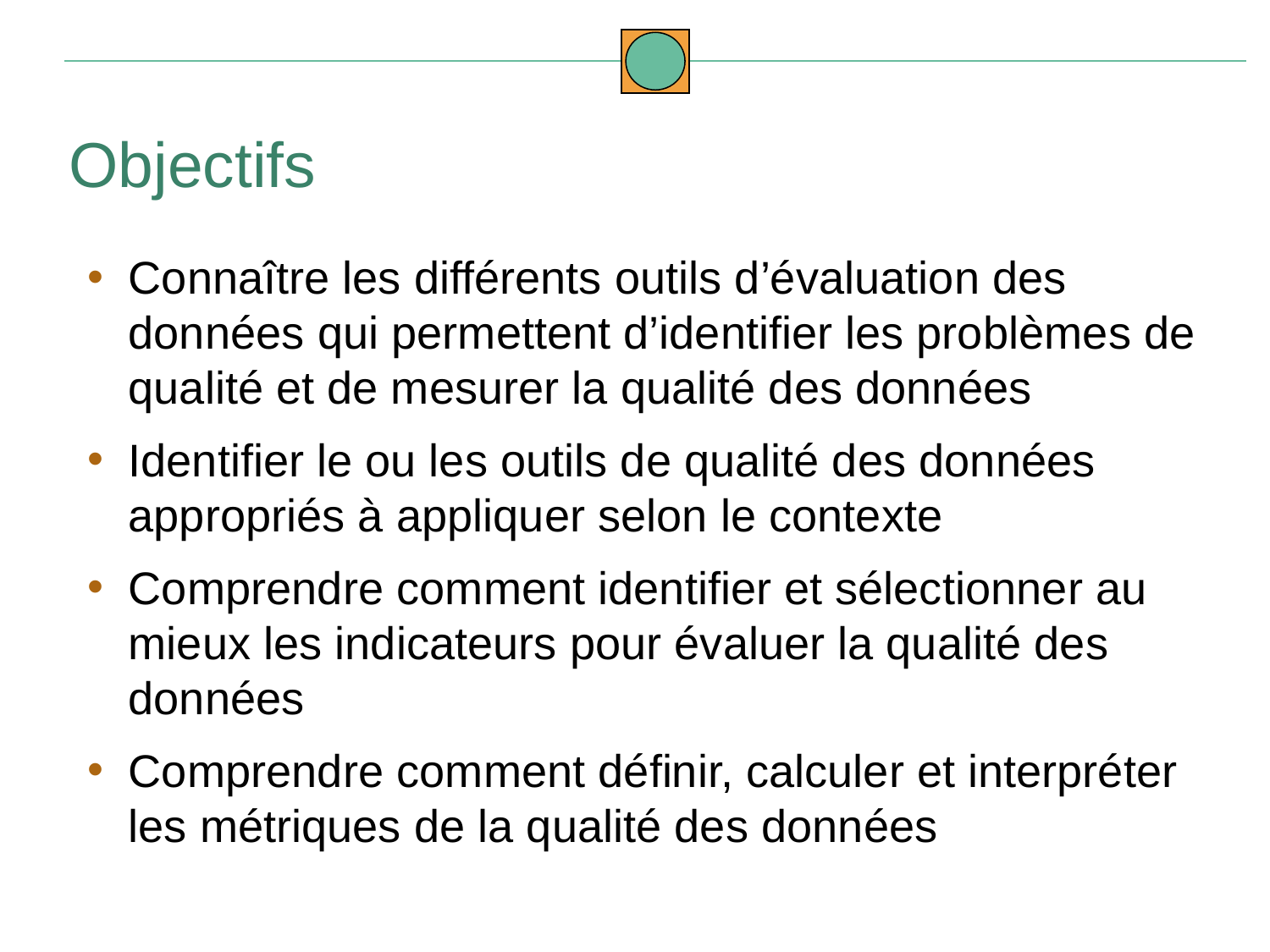

Objectifs
Connaître les différents outils d’évaluation des données qui permettent d’identifier les problèmes de qualité et de mesurer la qualité des données
Identifier le ou les outils de qualité des données appropriés à appliquer selon le contexte
Comprendre comment identifier et sélectionner au mieux les indicateurs pour évaluer la qualité des données
Comprendre comment définir, calculer et interpréter les métriques de la qualité des données